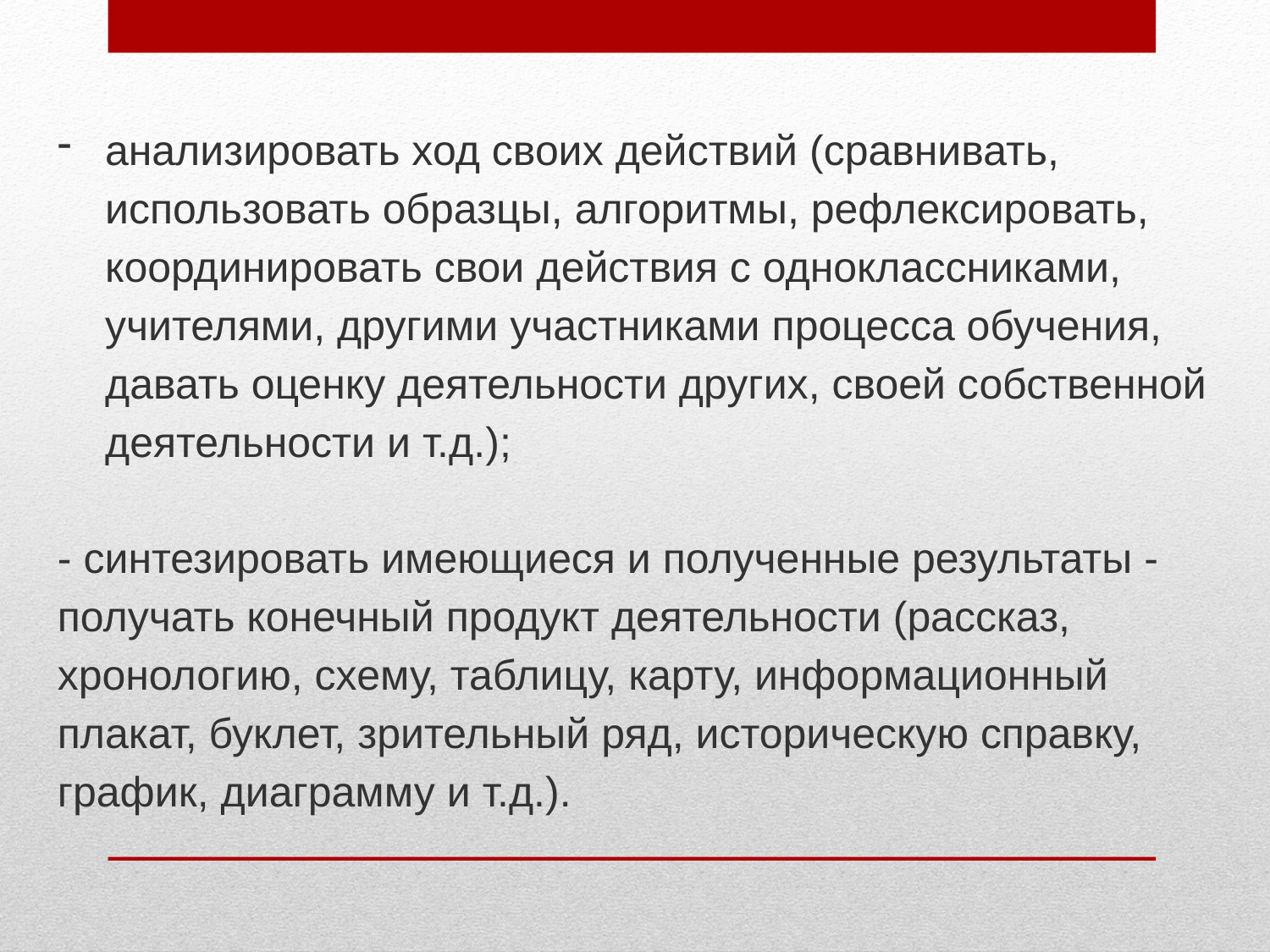

анализировать ход своих действий (сравнивать, использовать образцы, алгоритмы, рефлексировать, координировать свои действия с одноклассниками, учителями, другими участниками процесса обучения, давать оценку деятельности других, своей собственной деятельности и т.д.);

- синтезировать имеющиеся и полученные результаты - получать конечный продукт деятельности (рассказ, хронологию, схему, таблицу, карту, информационный плакат, буклет, зрительный ряд, историческую справку, график, диаграмму и т.д.).